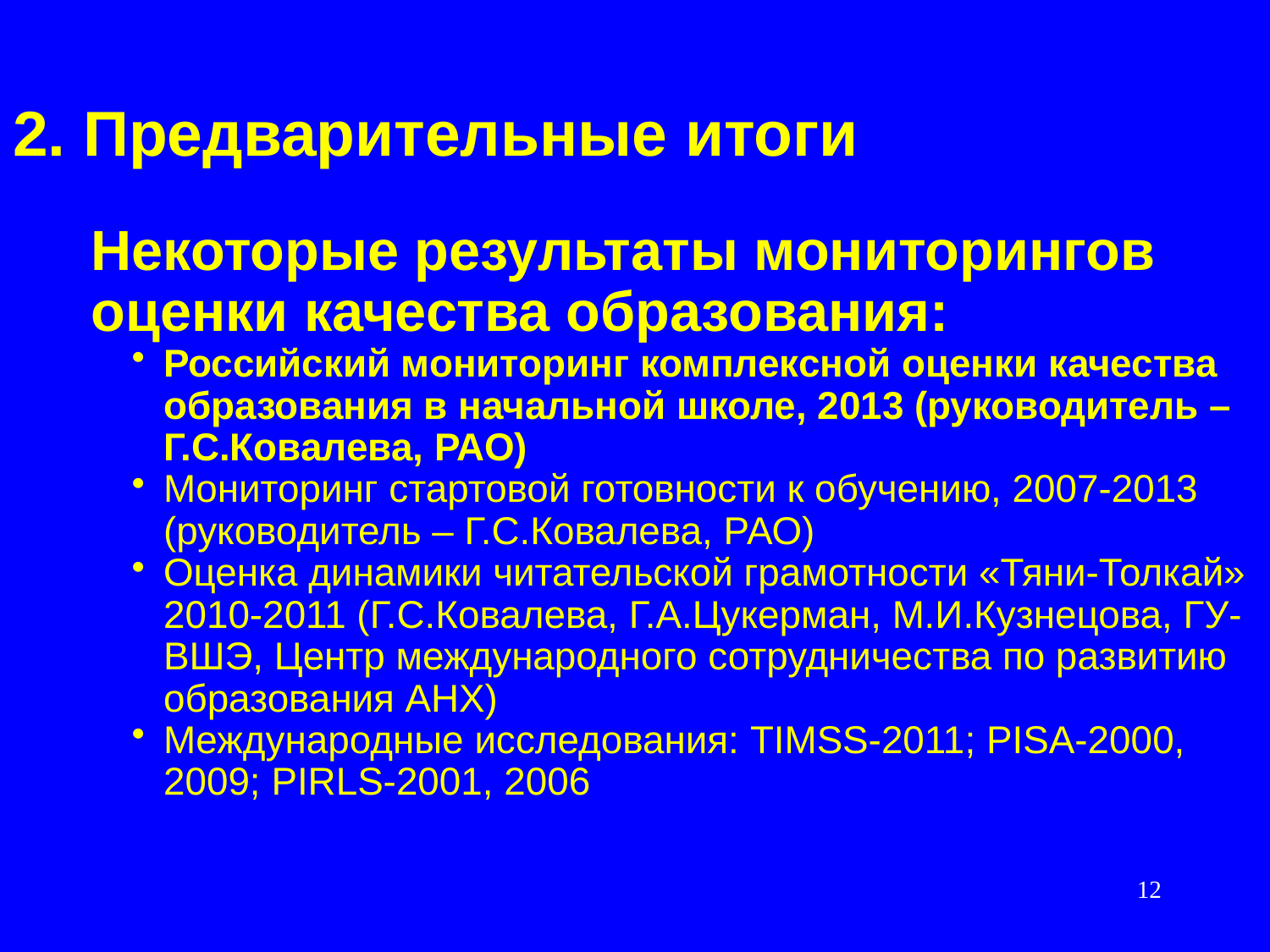

2. Предварительные итоги

     Некоторые результаты мониторингов
     оценки качества образования:
Российский мониторинг комплексной оценки качества образования в начальной школе, 2013 (руководитель – Г.С.Ковалева, РАО)
Мониторинг стартовой готовности к обучению, 2007-2013 (руководитель – Г.С.Ковалева, РАО)
Оценка динамики читательской грамотности «Тяни-Толкай» 2010-2011 (Г.С.Ковалева, Г.А.Цукерман, М.И.Кузнецова, ГУ-ВШЭ, Центр международного сотрудничества по развитию образования АНХ)
Международные исследования: TIMSS-2011; PISA-2000, 2009; PIRLS-2001, 2006

12